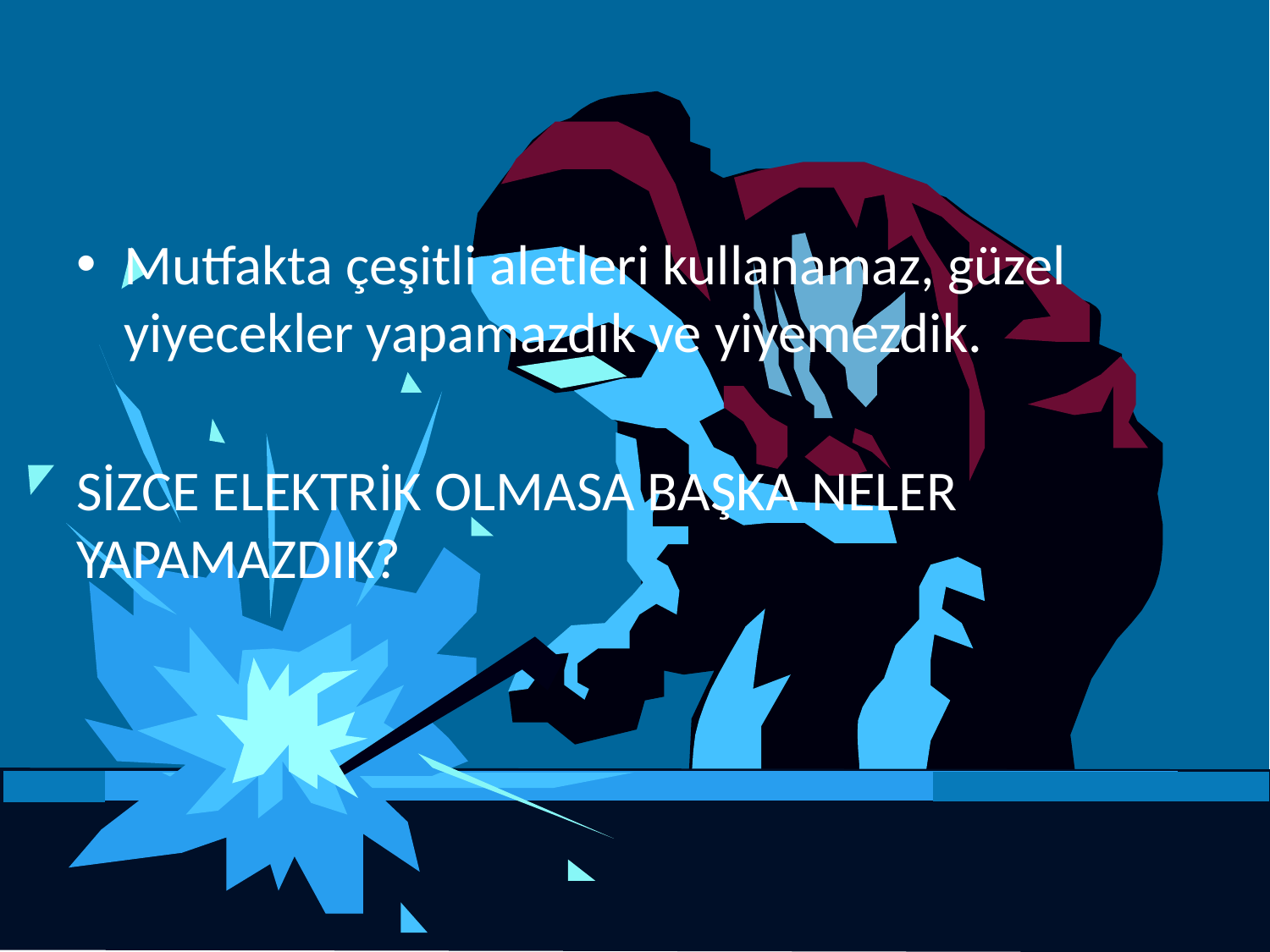

#
Mutfakta çeşitli aletleri kullanamaz, güzel yiyecekler yapamazdık ve yiyemezdik.

SİZCE ELEKTRİK OLMASA BAŞKA NELER YAPAMAZDIK?